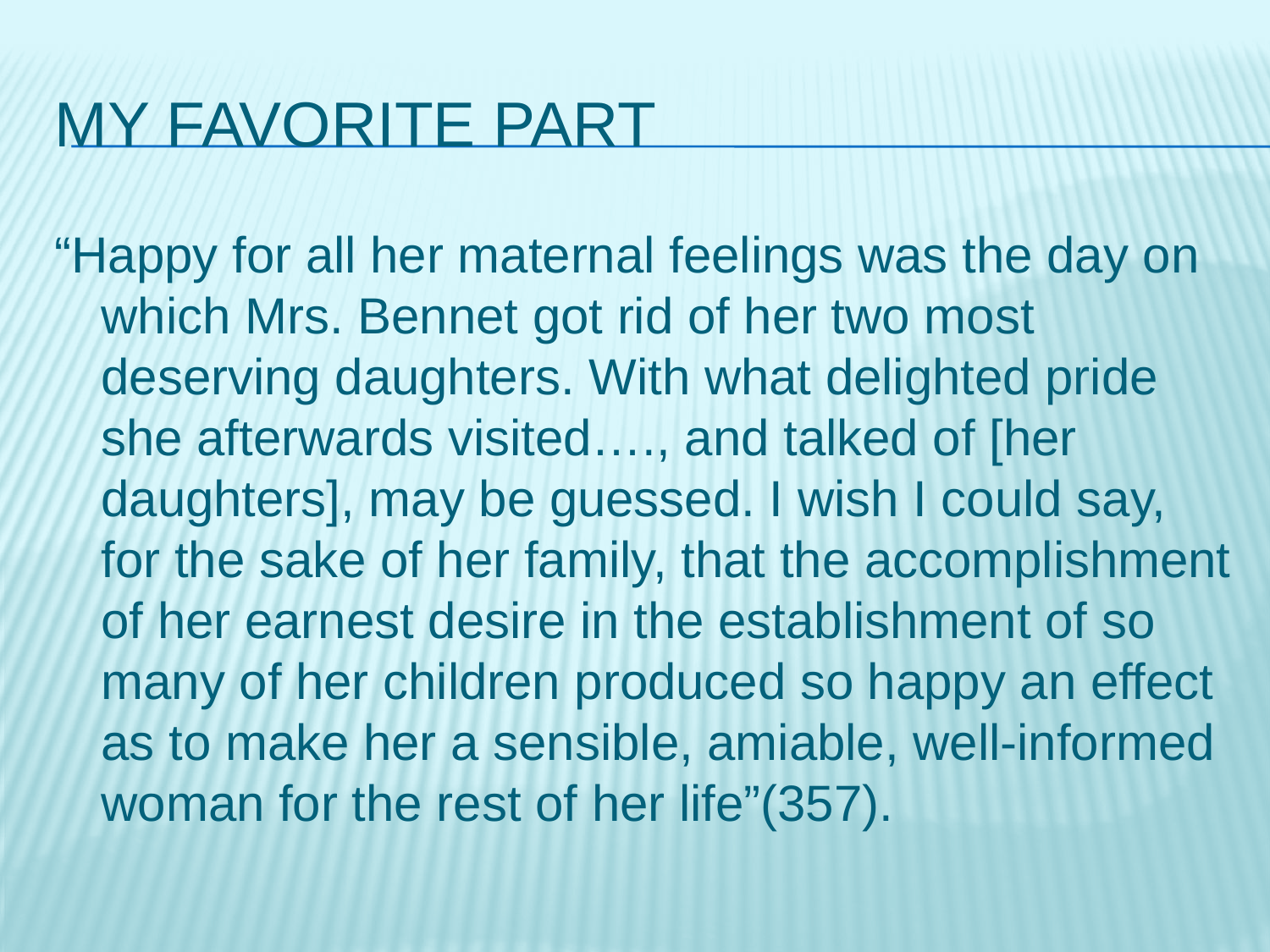

# My favorite part
“Happy for all her maternal feelings was the day on which Mrs. Bennet got rid of her two most deserving daughters. With what delighted pride she afterwards visited…., and talked of [her daughters], may be guessed. I wish I could say, for the sake of her family, that the accomplishment of her earnest desire in the establishment of so many of her children produced so happy an effect as to make her a sensible, amiable, well-informed woman for the rest of her life”(357).